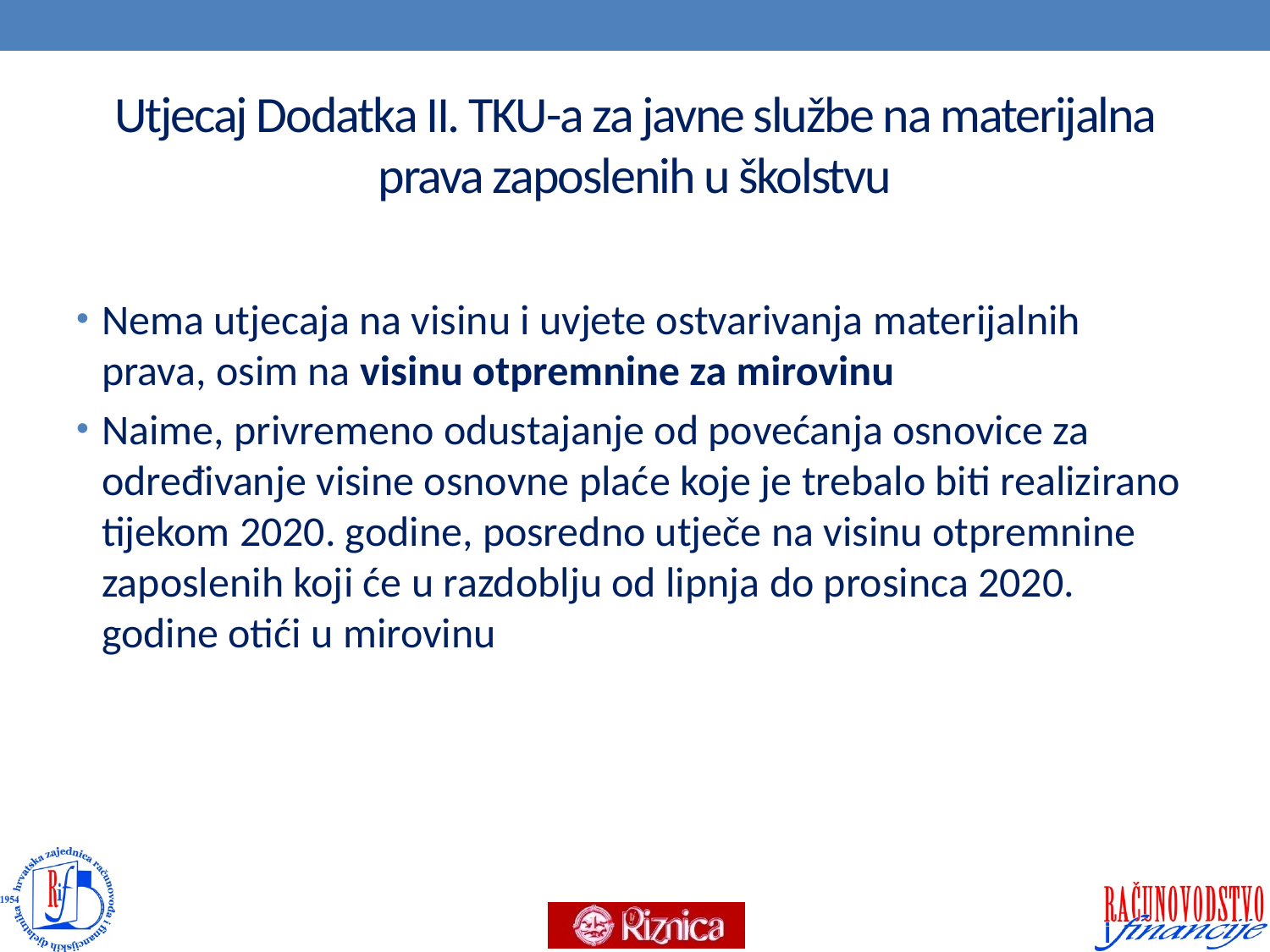

# Utjecaj Dodatka II. TKU-a za javne službe na materijalna prava zaposlenih u školstvu
Nema utjecaja na visinu i uvjete ostvarivanja materijalnih prava, osim na visinu otpremnine za mirovinu
Naime, privremeno odustajanje od povećanja osnovice za određivanje visine osnovne plaće koje je trebalo biti realizirano tijekom 2020. godine, posredno utječe na visinu otpremnine zaposlenih koji će u razdoblju od lipnja do prosinca 2020. godine otići u mirovinu